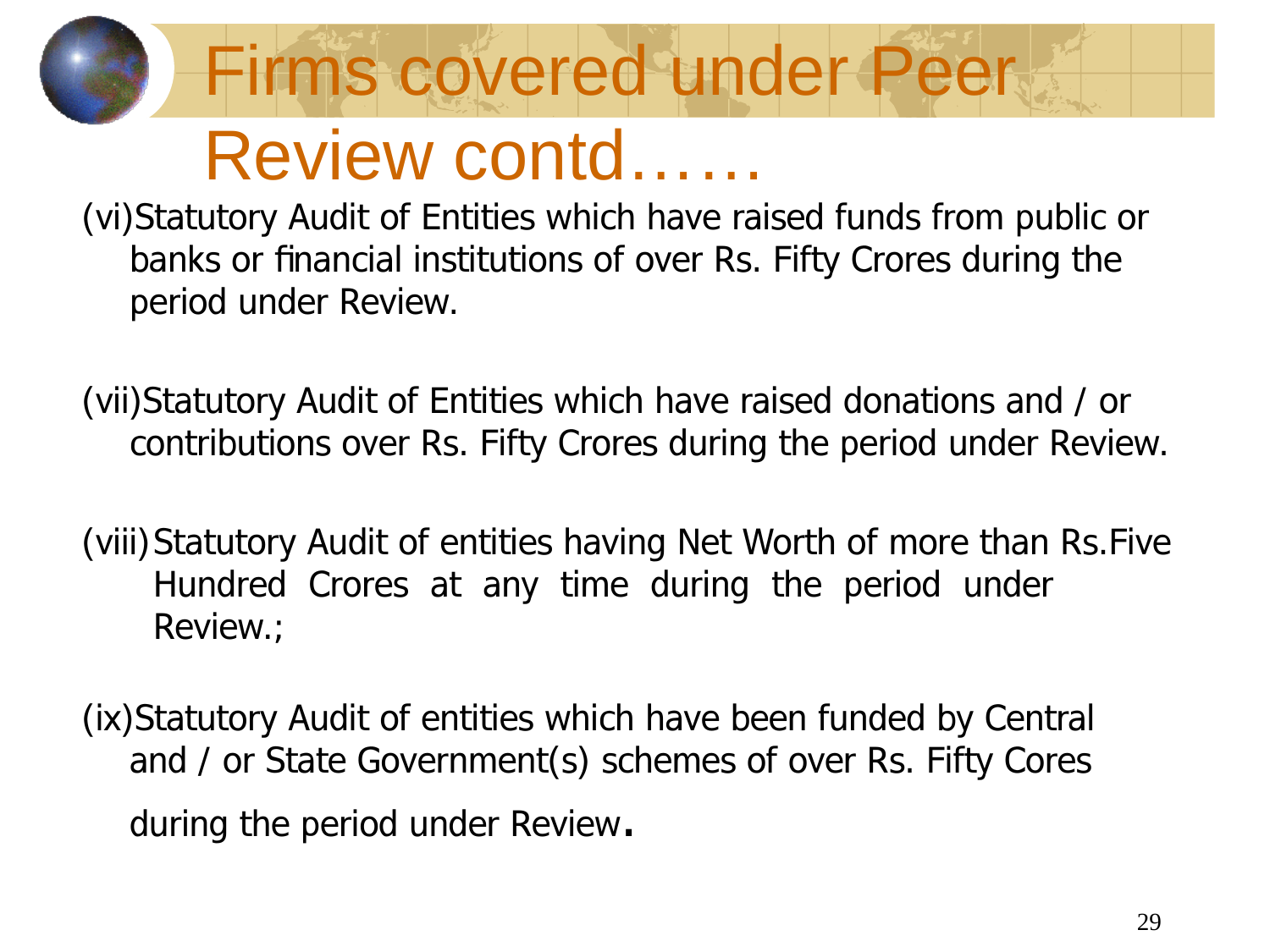

# Firms covered under Peer Review contd……
(vi)Statutory Audit of Entities which have raised funds from public or banks or financial institutions of over Rs. Fifty Crores during the period under Review.

(vii)Statutory Audit of Entities which have raised donations and / or contributions over Rs. Fifty Crores during the period under Review.

Statutory Audit of entities having Net Worth of more than Rs.Five  Hundred  Crores  at  any  time  during  the  period  under Review.;

(ix)Statutory Audit of entities which have been funded by Central and / or State Government(s) schemes of over Rs. Fifty Cores during the period under Review.
29